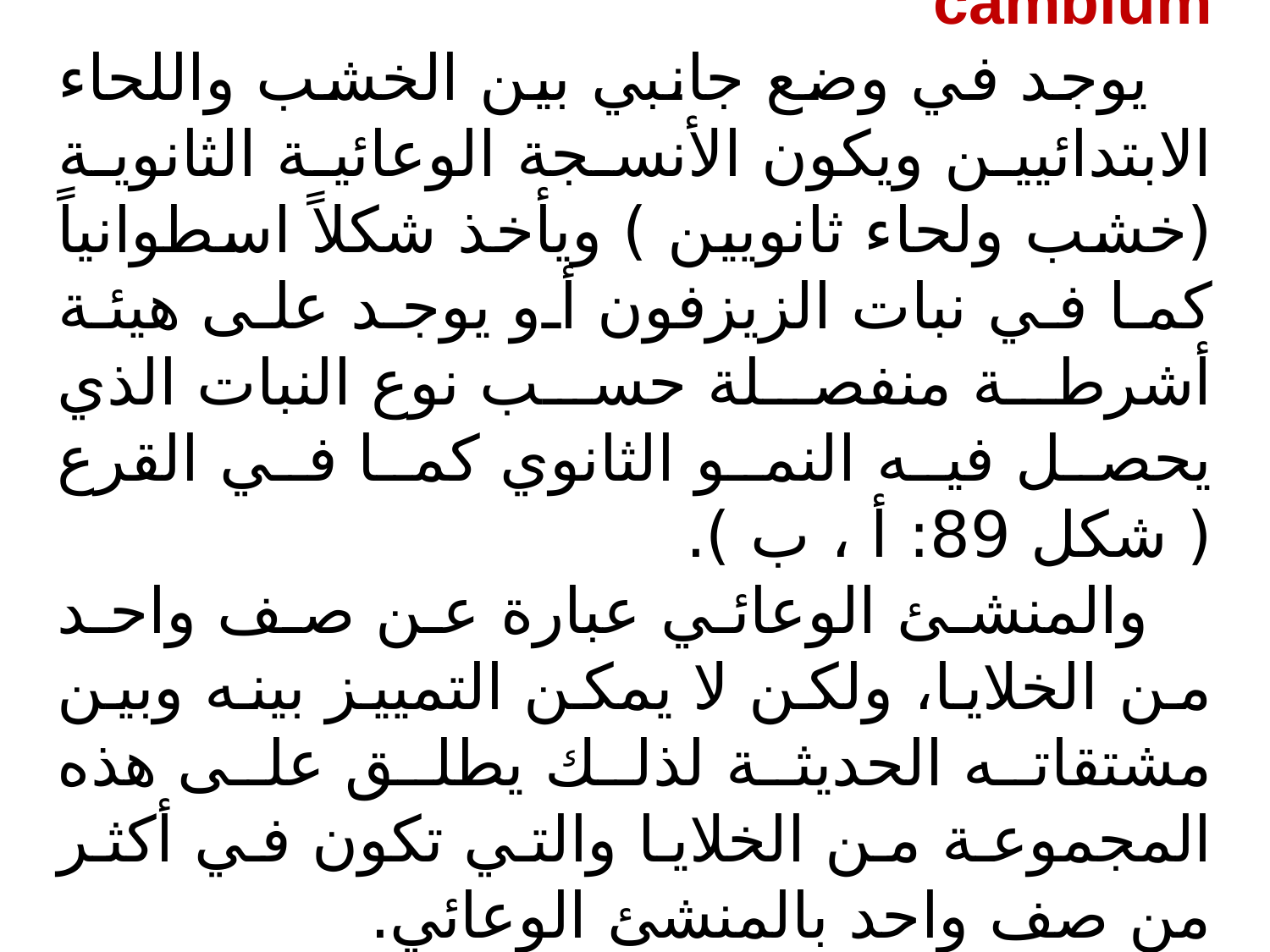

1 ـ  المنشئ الوعائي Vascular cambium
يوجد في وضع جانبي بين الخشب واللحاء الابتدائيين ويكون الأنسجة الوعائية الثانوية (خشب ولحاء ثانويين ) ويأخذ شكلاً اسطوانياً كما في نبات الزيزفون أو يوجد على هيئة أشرطة منفصلة حسب نوع النبات الذي يحصل فيه النمو الثانوي كما في القرع ( شكل 89: أ ، ب ).
والمنشئ الوعائي عبارة عن صف واحد من الخلايا، ولكن لا يمكن التمييز بينه وبين مشتقاته الحديثة لذلك يطلق على هذه المجموعة من الخلايا والتي تكون في أكثر من صف واحد بالمنشئ الوعائي.